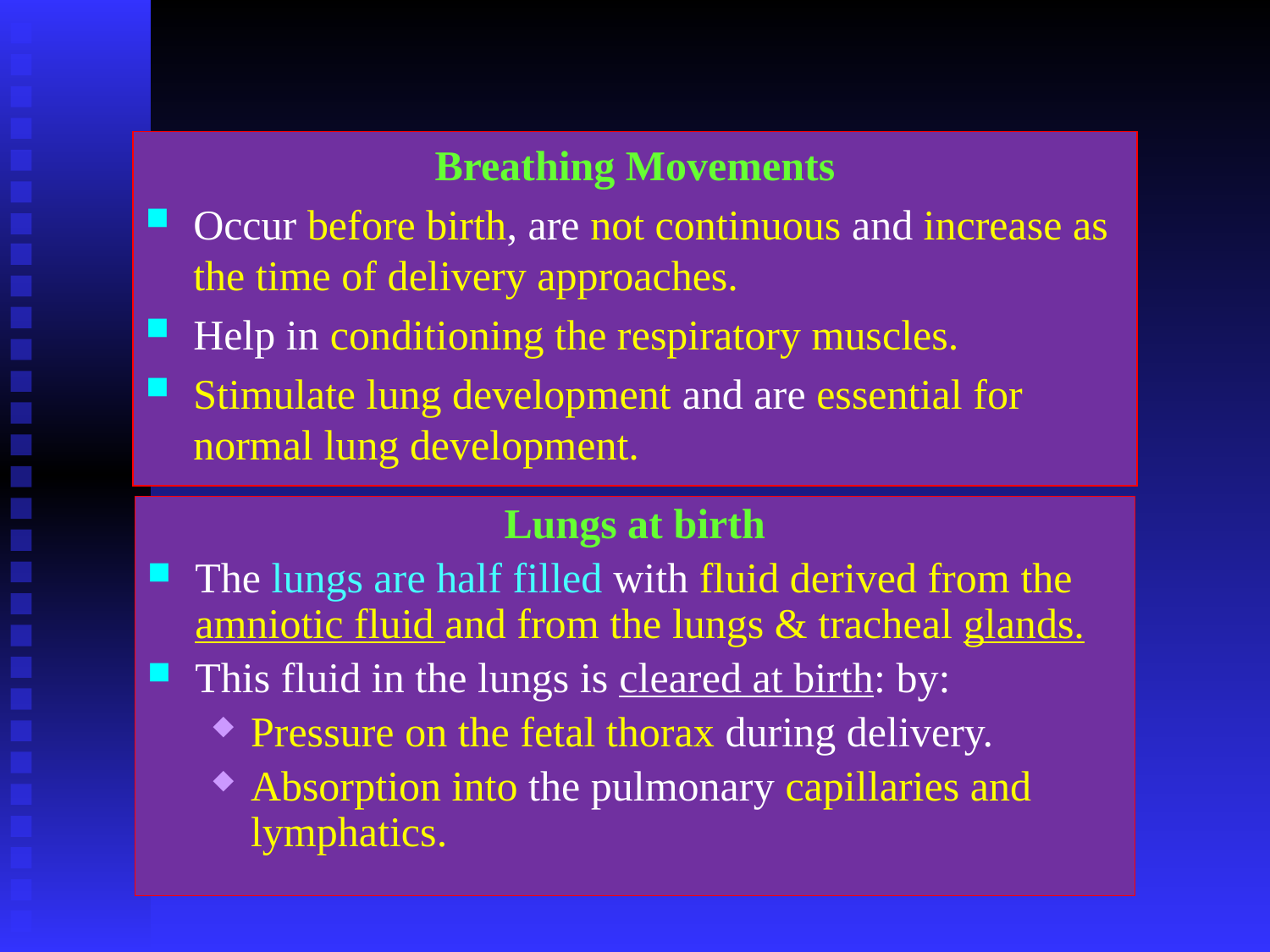

Breathing Movements
Occur before birth, are not continuous and increase as the time of delivery approaches.
Help in conditioning the respiratory muscles.
Stimulate lung development and are essential for normal lung development.
Lungs at birth
The lungs are half filled with fluid derived from the amniotic fluid and from the lungs & tracheal glands.
This fluid in the lungs is cleared at birth: by:
Pressure on the fetal thorax during delivery.
Absorption into the pulmonary capillaries and lymphatics.